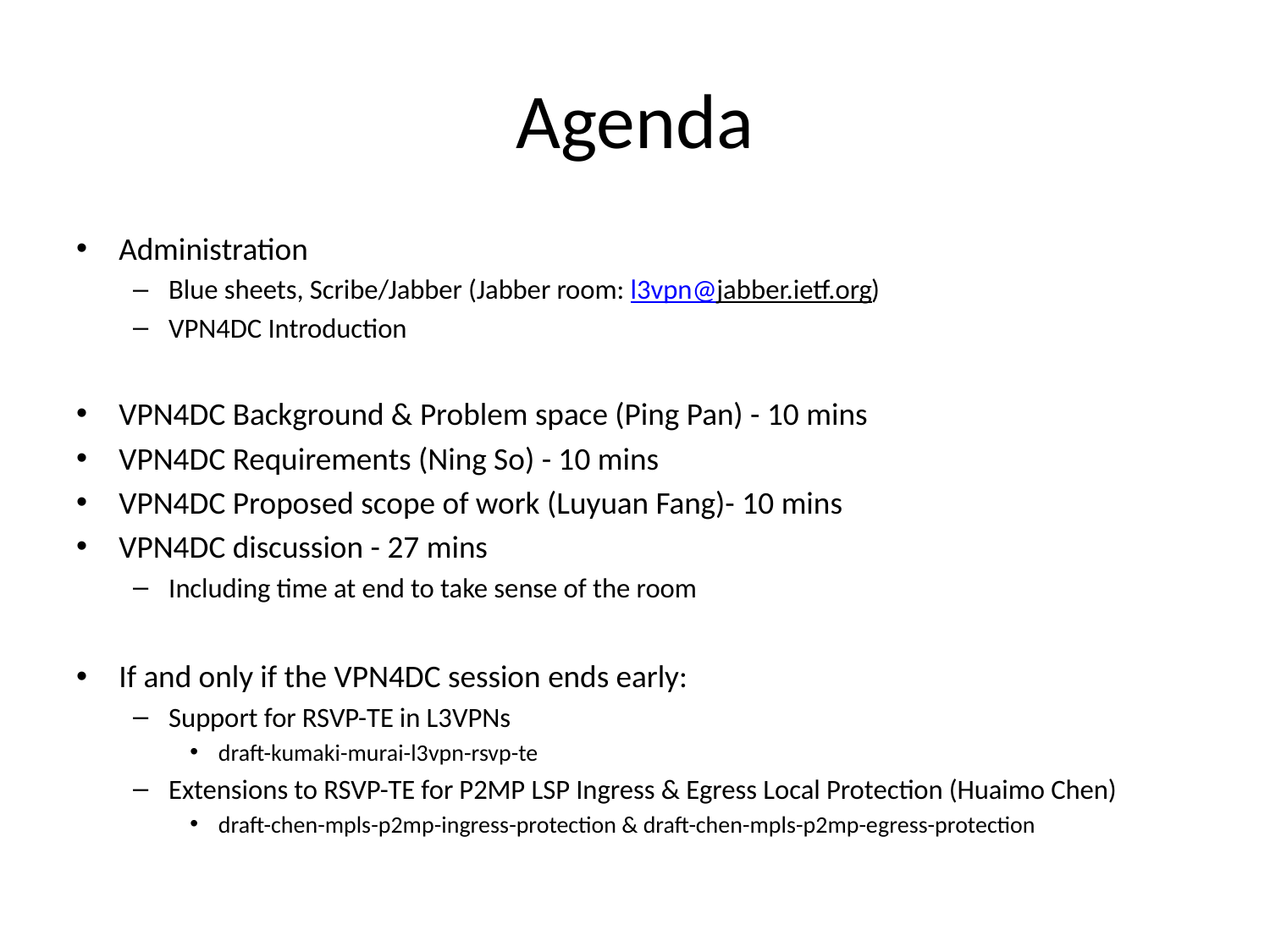

# Agenda
Administration
Blue sheets, Scribe/Jabber (Jabber room: l3vpn@jabber.ietf.org)
VPN4DC Introduction

VPN4DC Background & Problem space (Ping Pan) - 10 mins
VPN4DC Requirements (Ning So) - 10 mins
VPN4DC Proposed scope of work (Luyuan Fang)- 10 mins
VPN4DC discussion - 27 mins
Including time at end to take sense of the room

If and only if the VPN4DC session ends early:
Support for RSVP-TE in L3VPNs
draft-kumaki-murai-l3vpn-rsvp-te
Extensions to RSVP-TE for P2MP LSP Ingress & Egress Local Protection (Huaimo Chen)
draft-chen-mpls-p2mp-ingress-protection & draft-chen-mpls-p2mp-egress-protection